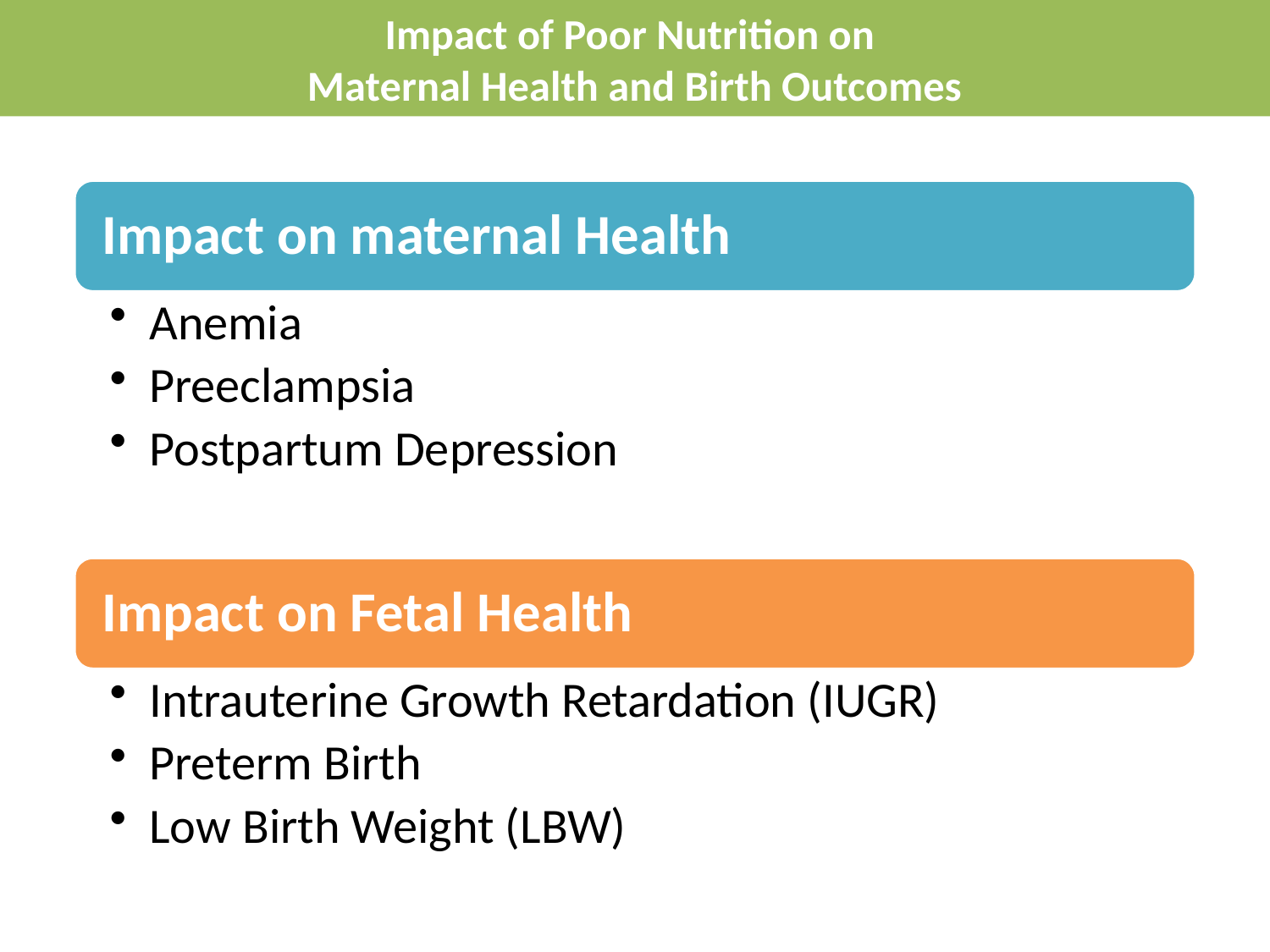

Impact of Poor Nutrition on
Maternal Health and Birth Outcomes
Impact on maternal Health
Anemia
Preeclampsia
Postpartum Depression

Impact on Fetal Health
Intrauterine Growth Retardation (IUGR)
Preterm Birth
Low Birth Weight (LBW)